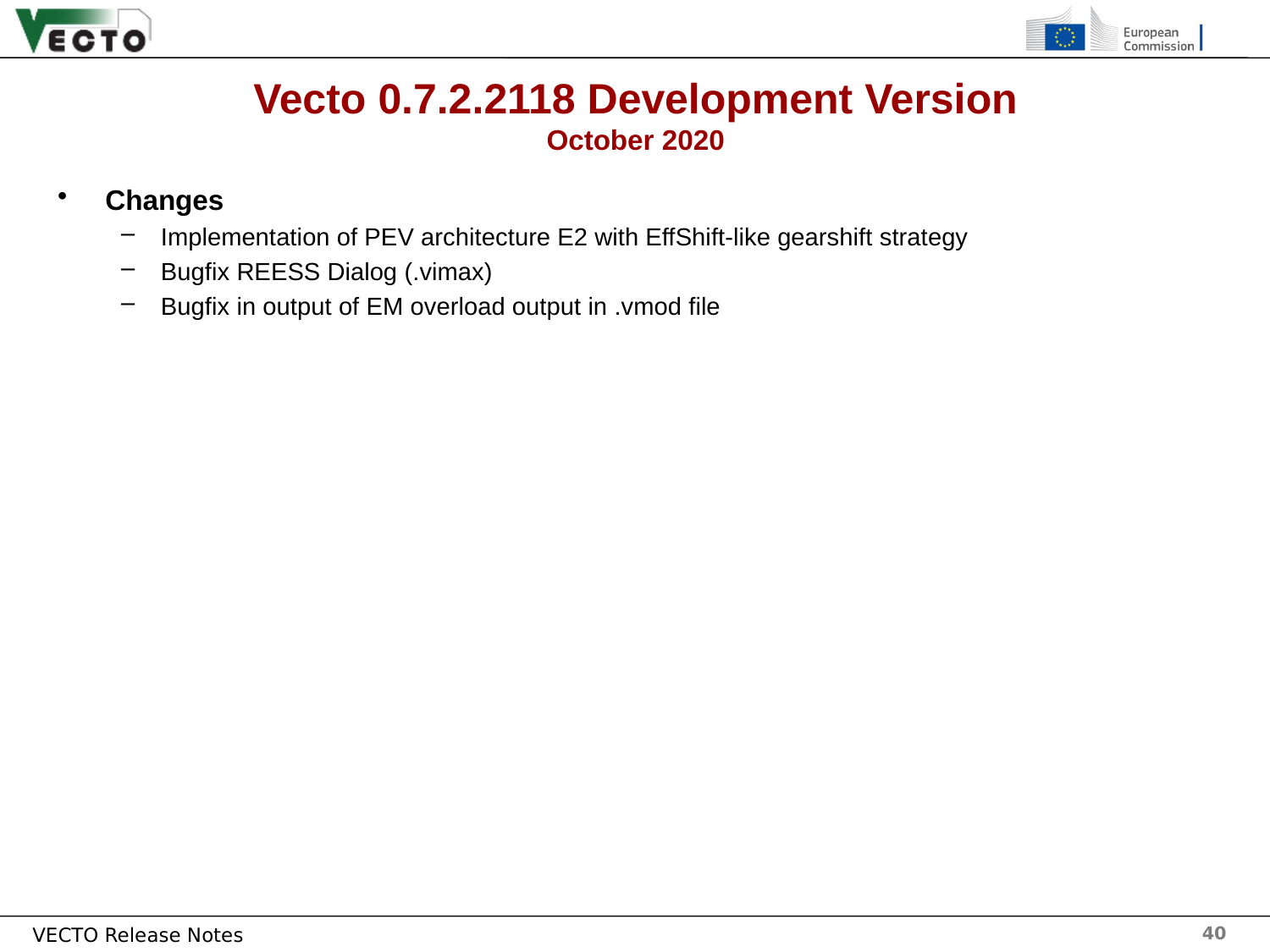

# Vecto 0.7.2.2118 Development Version October 2020
Changes
Implementation of PEV architecture E2 with EffShift-like gearshift strategy
Bugfix REESS Dialog (.vimax)
Bugfix in output of EM overload output in .vmod file